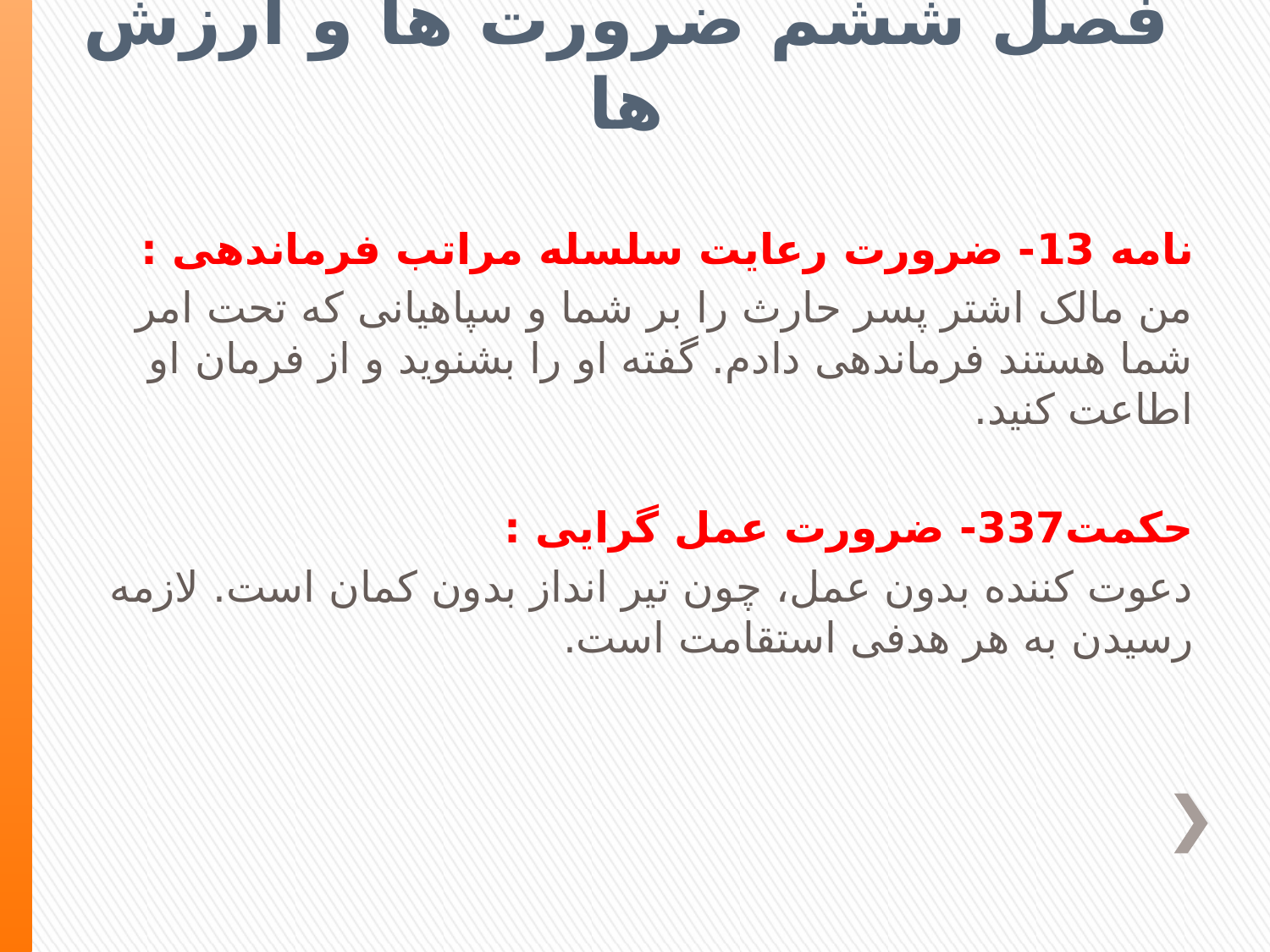

# فصل ششم ضرورت ها و ارزش ها

نامه 13- ضرورت رعایت سلسله مراتب فرماندهی :
من مالک اشتر پسر حارث را بر شما و سپاهیانی که تحت امر شما هستند فرماندهی دادم. گفته او را بشنوید و از فرمان او اطاعت کنید.

حکمت337- ضرورت عمل گرایی :
دعوت کننده بدون عمل، چون تیر انداز بدون کمان است. لازمه رسیدن به هر هدفی استقامت است.